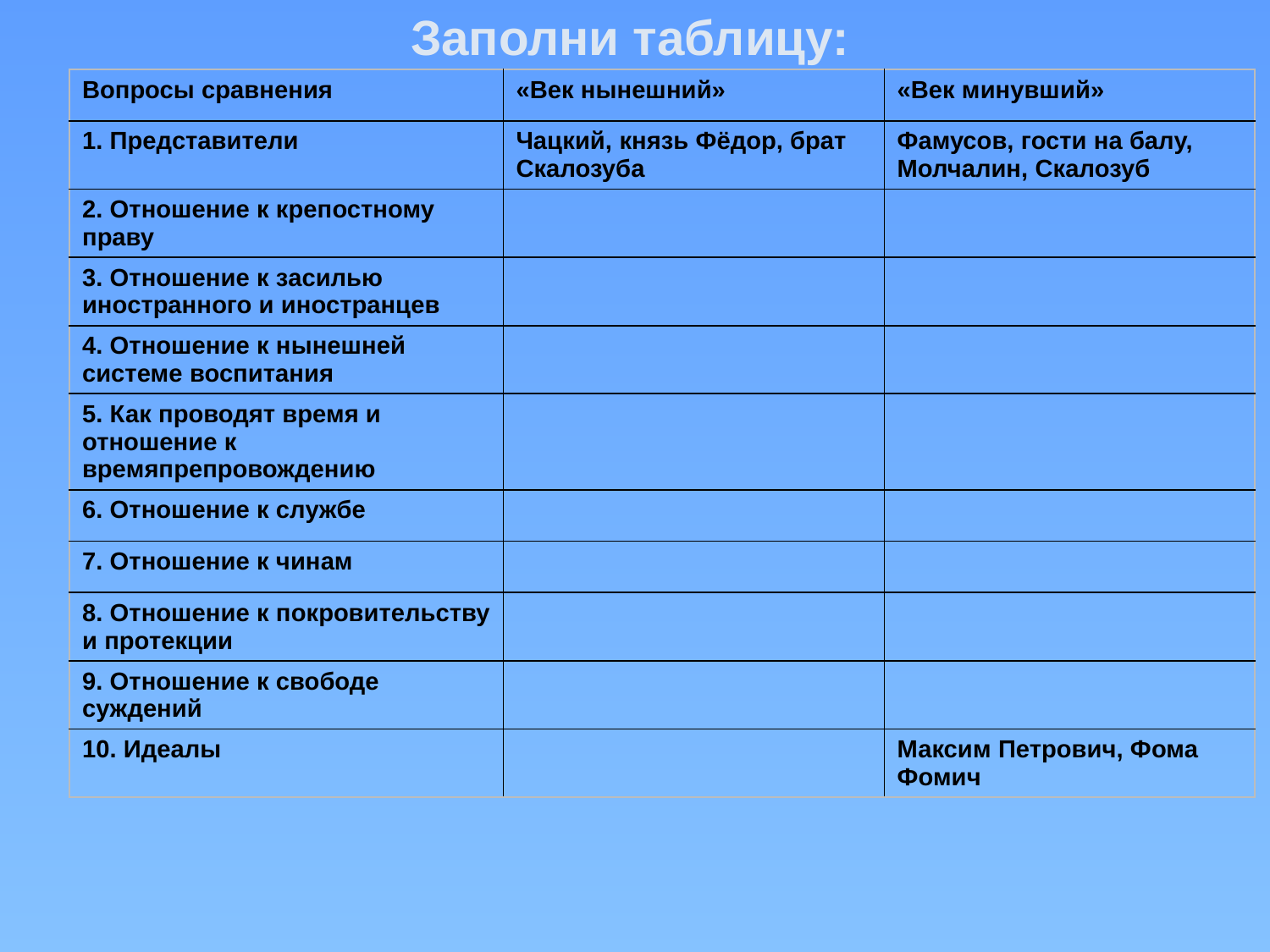

Заполни таблицу:
| Вопросы сравнения | «Век нынешний» | «Век минувший» |
| --- | --- | --- |
| 1. Представители | Чацкий, князь Фёдор, брат Скалозуба | Фамусов, гости на балу, Молчалин, Скалозуб |
| 2. Отношение к крепостному праву |  |  |
| 3. Отношение к засилью иностранного и иностранцев |  |  |
| 4. Отношение к нынешней системе воспитания |  |  |
| 5. Как проводят время и отношение к времяпрепровождению |  |  |
| 6. Отношение к службе |  |  |
| 7. Отношение к чинам |  |  |
| 8. Отношение к покровительству и протекции |  |  |
| 9. Отношение к свободе суждений |  |  |
| 10. Идеалы |  | Максим Петрович, Фома Фомич |